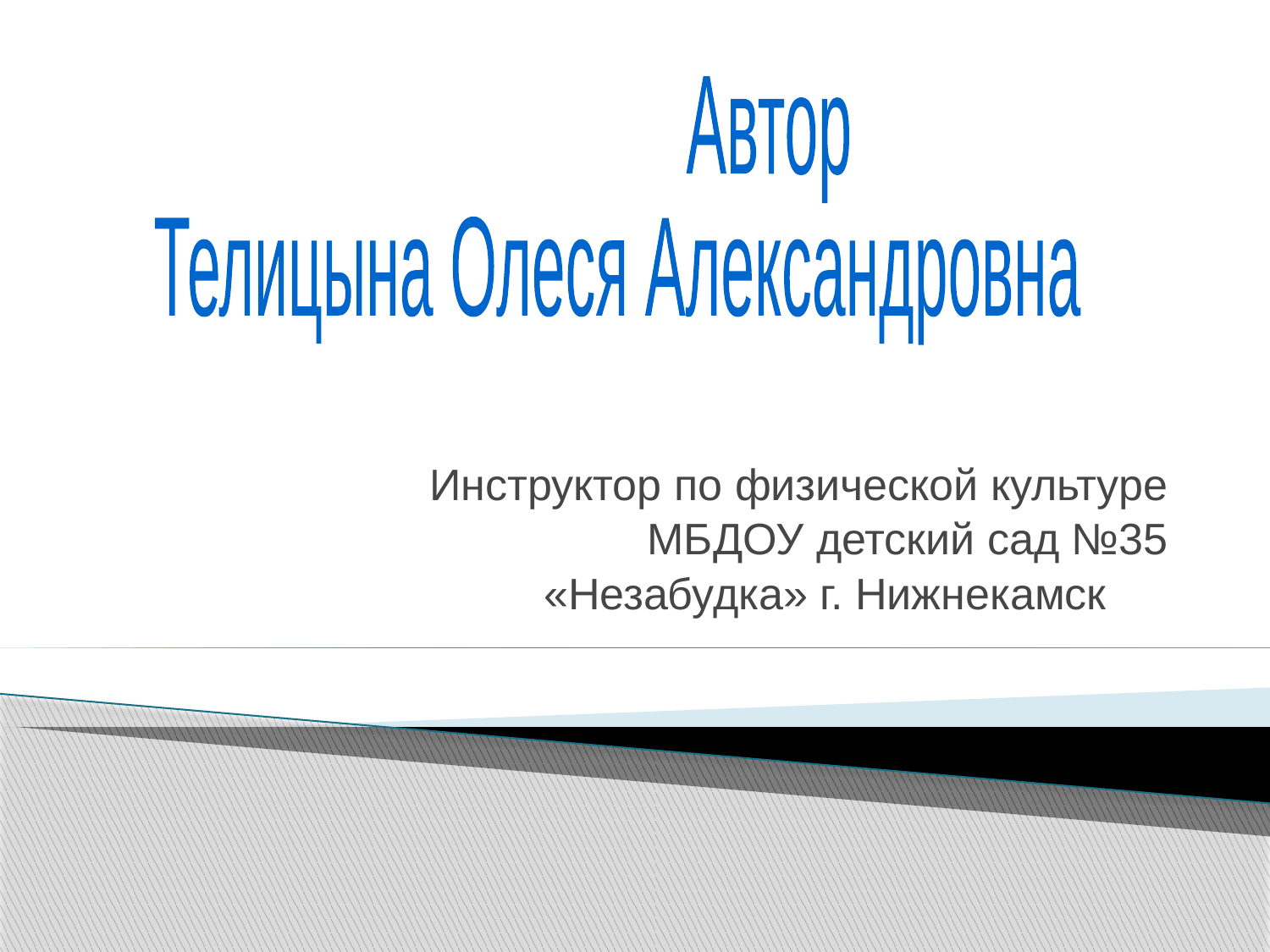

Автор
Телицына Олеся Александровна
Инструктор по физической культуре
МБДОУ детский сад №35
                                «Незабудка» г. Нижнекамск